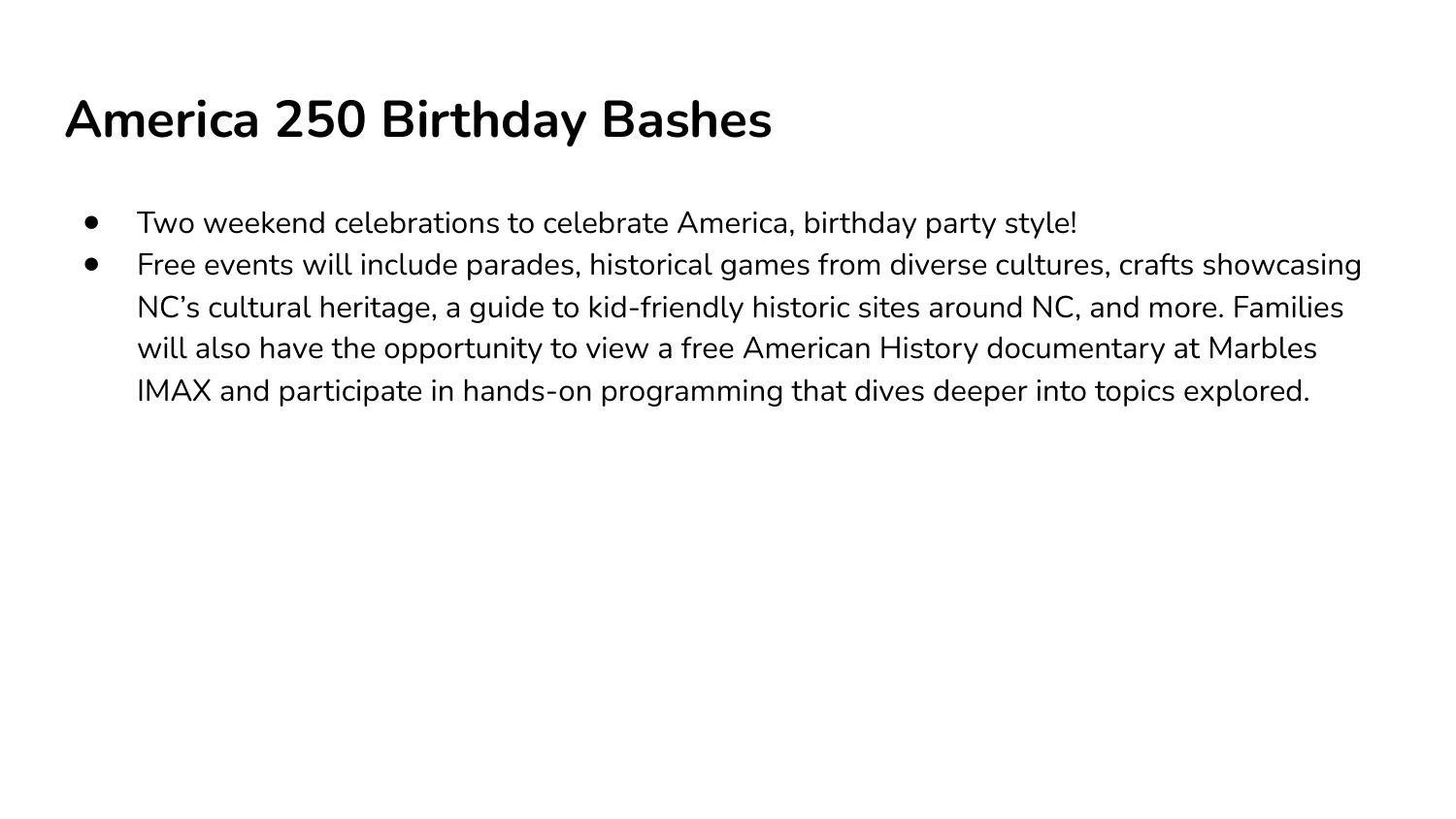

# America 250 Birthday Bashes
Two weekend celebrations to celebrate America, birthday party style!
Free events will include parades, historical games from diverse cultures, crafts showcasing NC’s cultural heritage, a guide to kid-friendly historic sites around NC, and more. Families will also have the opportunity to view a free American History documentary at Marbles IMAX and participate in hands-on programming that dives deeper into topics explored.